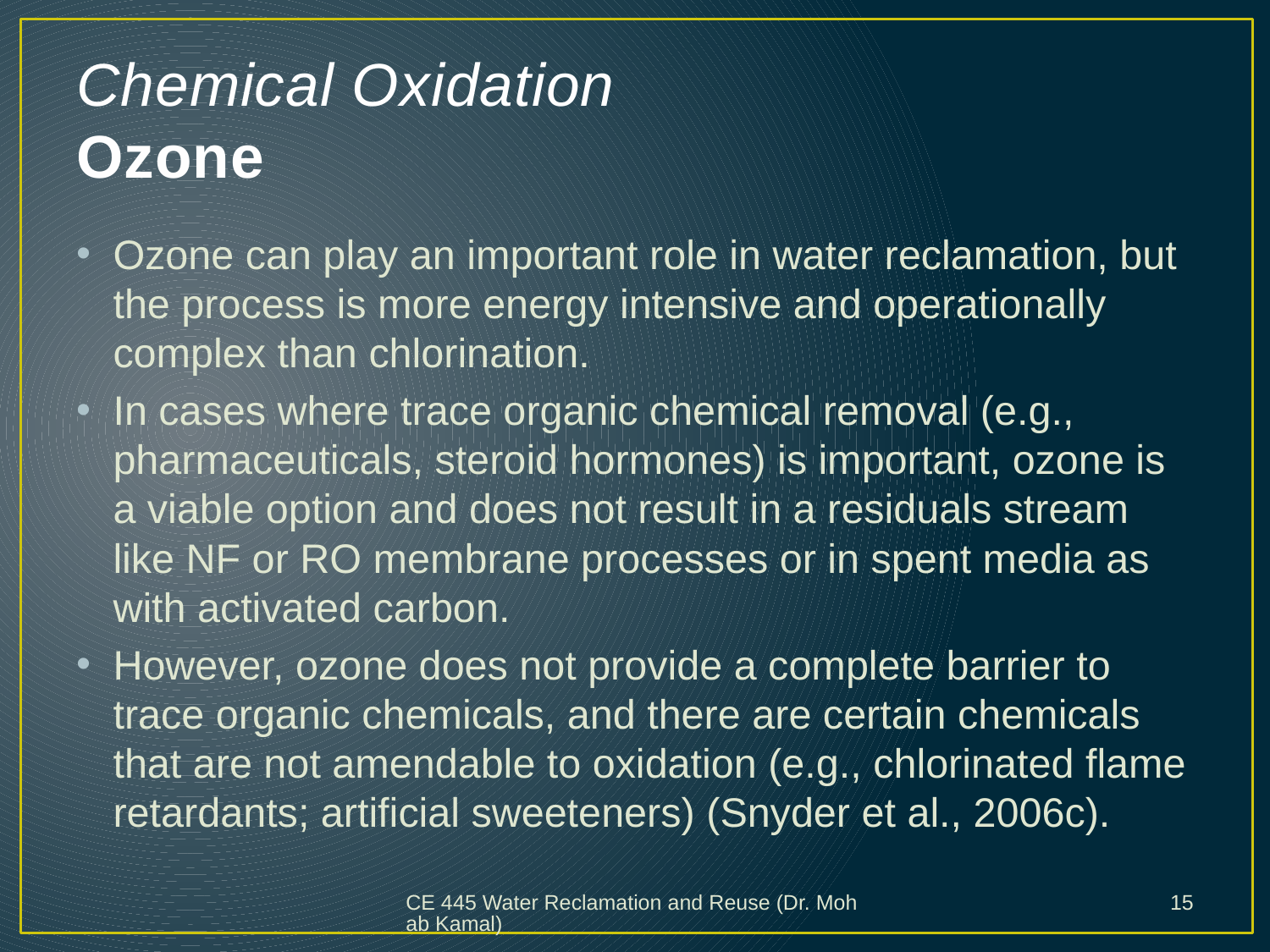

# Chemical Oxidation Ozone
Ozone can play an important role in water reclamation, but the process is more energy intensive and operationally complex than chlorination.
In cases where trace organic chemical removal (e.g., pharmaceuticals, steroid hormones) is important, ozone is a viable option and does not result in a residuals stream like NF or RO membrane processes or in spent media as with activated carbon.
However, ozone does not provide a complete barrier to trace organic chemicals, and there are certain chemicals that are not amendable to oxidation (e.g., chlorinated flame retardants; artificial sweeteners) (Snyder et al., 2006c).
CE 445 Water Reclamation and Reuse (Dr. Mohab Kamal)
15